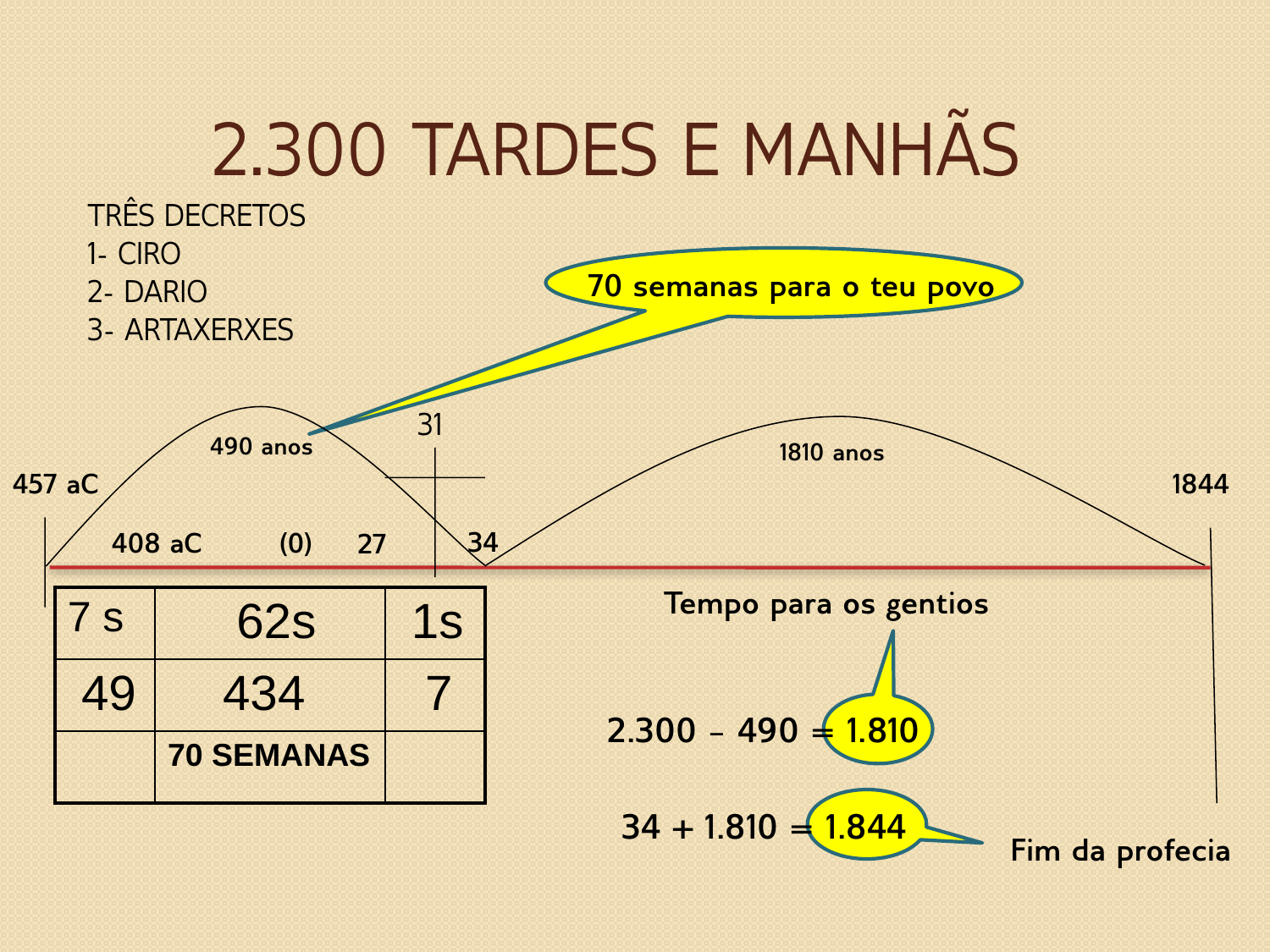

2.300 TARDES E MANHÃS
TRÊS DECRETOS
1- CIRO
2- DARIO
3- ARTAXERXES

70 semanas para o teu povo
31

490 anos
1810 anos

457 aC
1844

34
408 aC
(0)
27

Tempo para os gentios
| 7 s | 62s | 1s |
| --- | --- | --- |
| 49 | 434 | 7 |
|  | 70 SEMANAS |  |

2.300 – 490 = 1.810

34 + 1.810 = 1.844
Fim da profecia